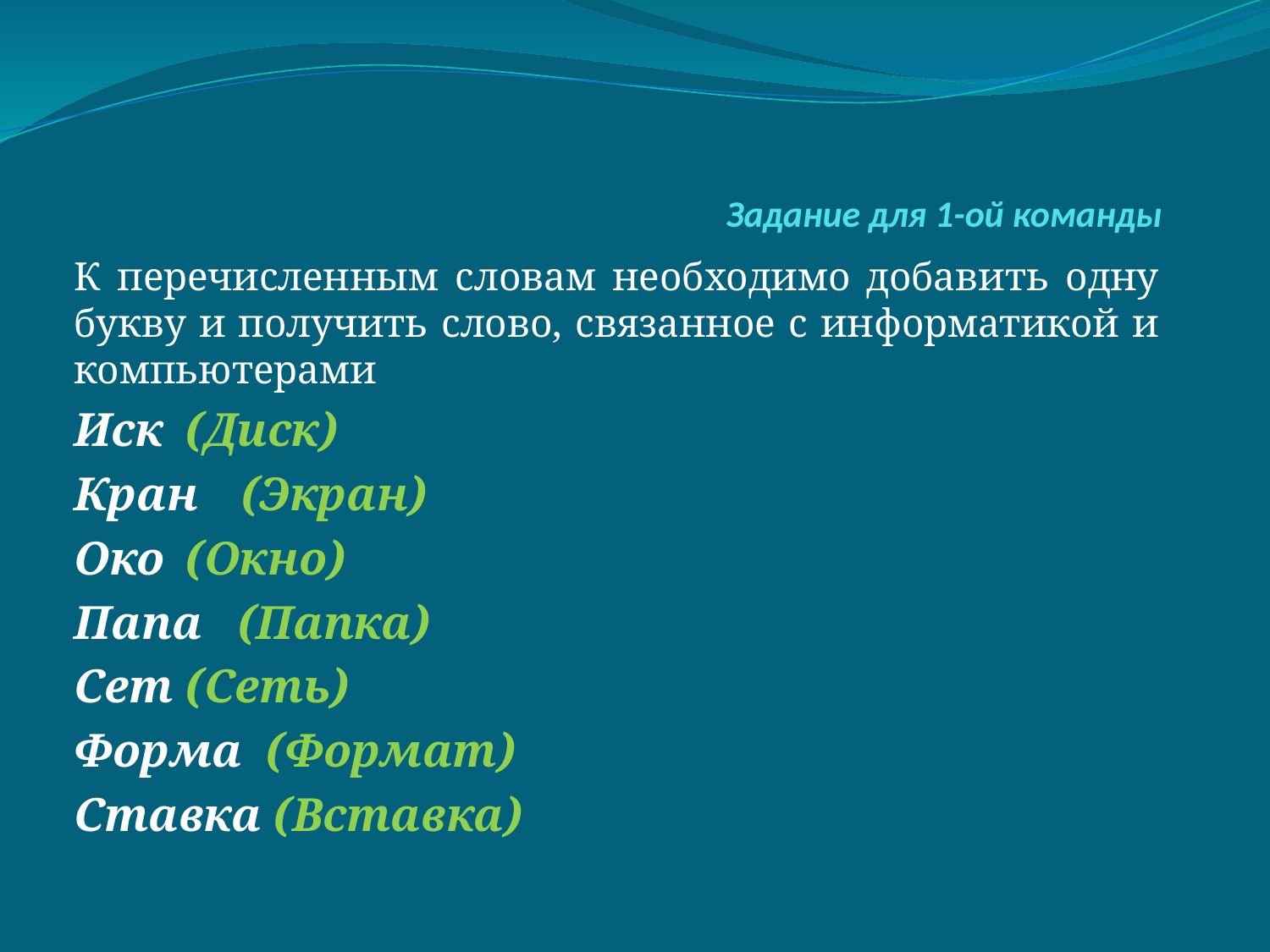

# Задание для 1-ой команды
К перечисленным словам необходимо добавить одну букву и получить слово, связанное с информатикой и компьютерами
Иск	(Диск)
Кран	(Экран)
Око	(Окно)
Папа   (Папка)
Сет	(Сеть)
Форма  (Формат)
Ставка (Вставка)